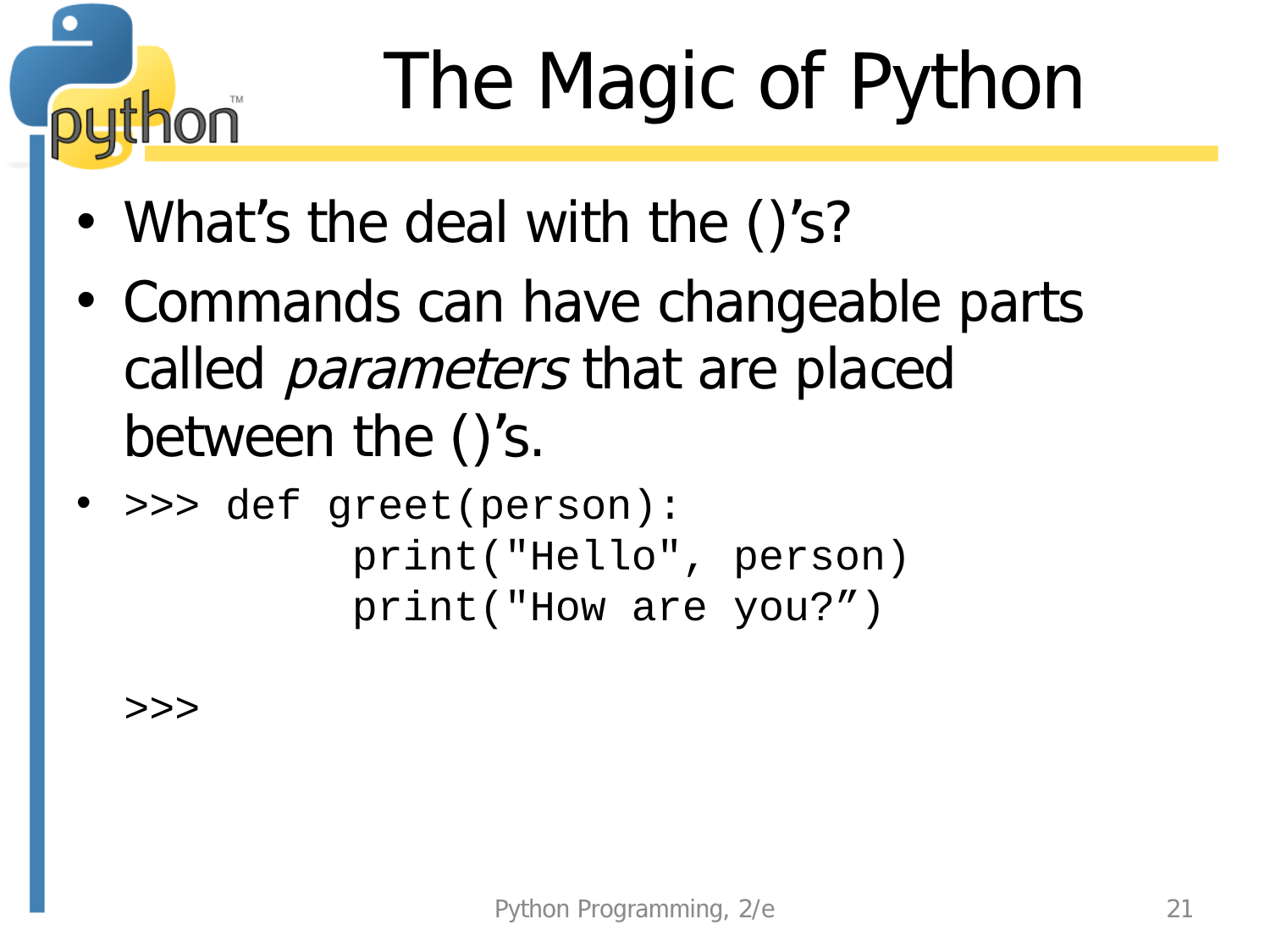

# The Magic of Python
What’s the deal with the ()’s?
Commands can have changeable parts called parameters that are placed between the ()’s.
>>> def greet(person):
	    print("Hello", person)
	    print("How are you?”)
>>>

Python Programming, 2/e
21